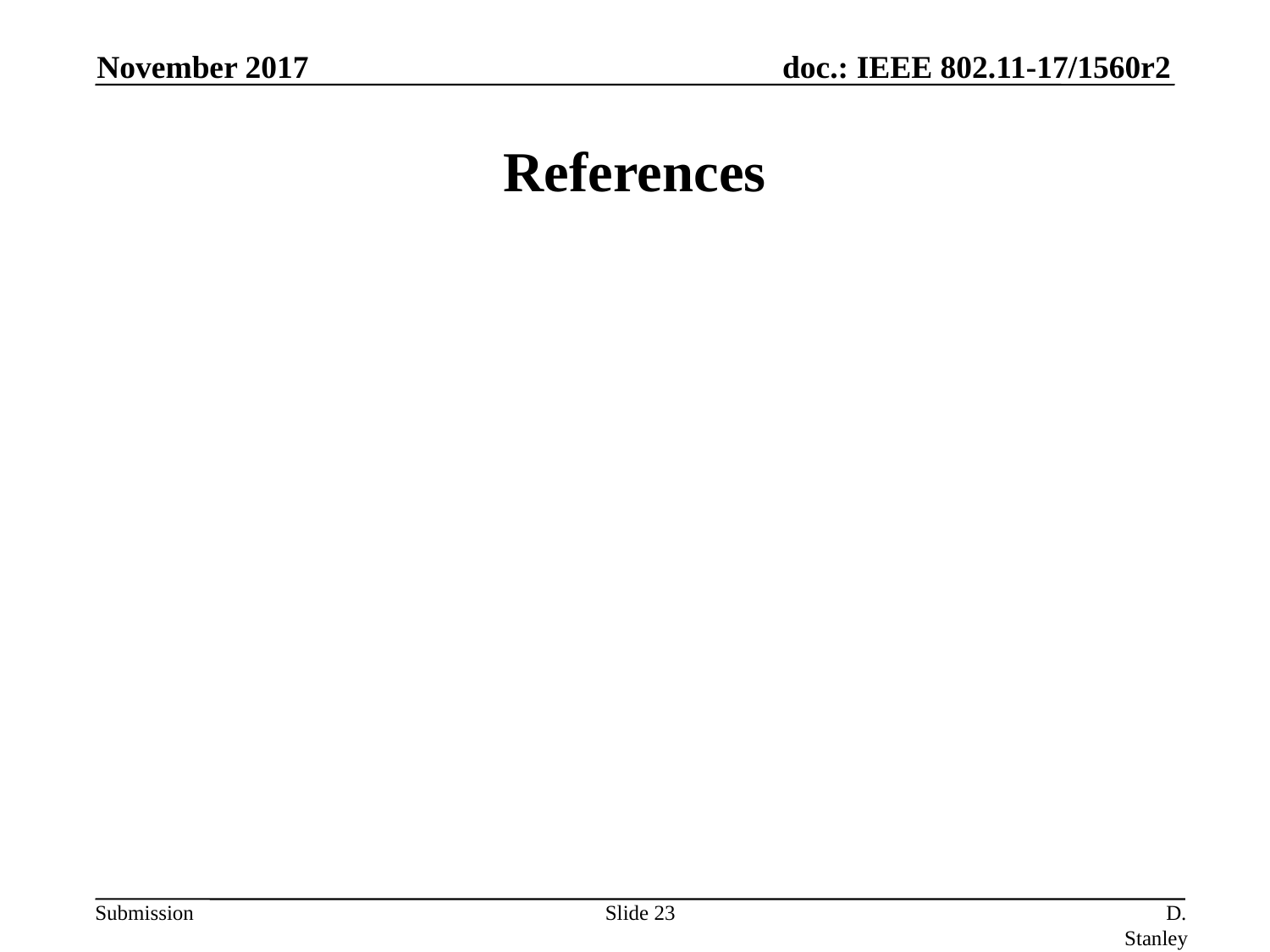

November 2017
# References

Slide 23
D. Stanley, HP Enterprise